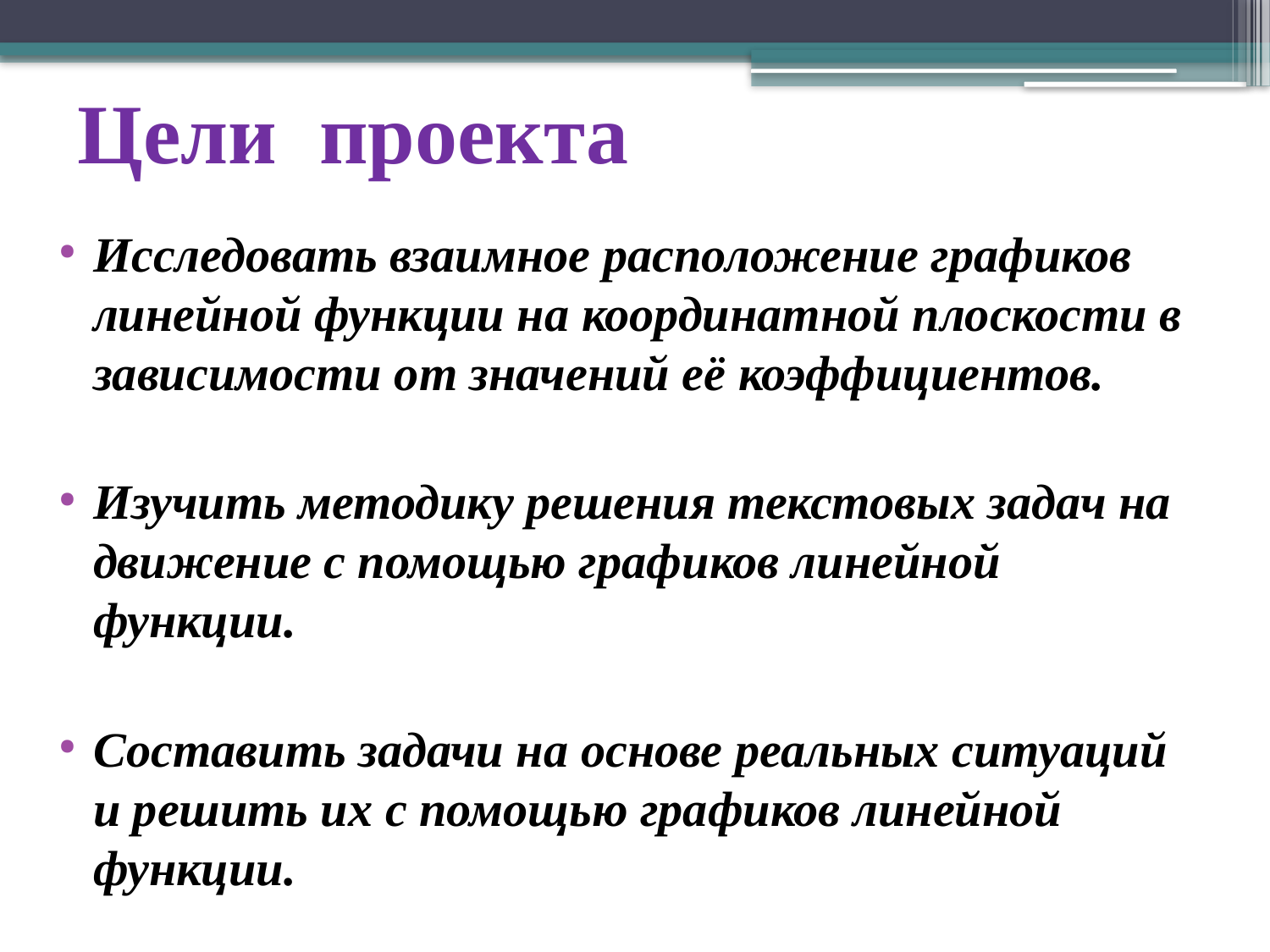

# Цели  проекта
Исследовать взаимное расположение графиков линейной функции на координатной плоскости в зависимости от значений её коэффициентов.

Изучить методику решения текстовых задач на движение с помощью графиков линейной функции.

Составить задачи на основе реальных ситуаций и решить их с помощью графиков линейной функции.